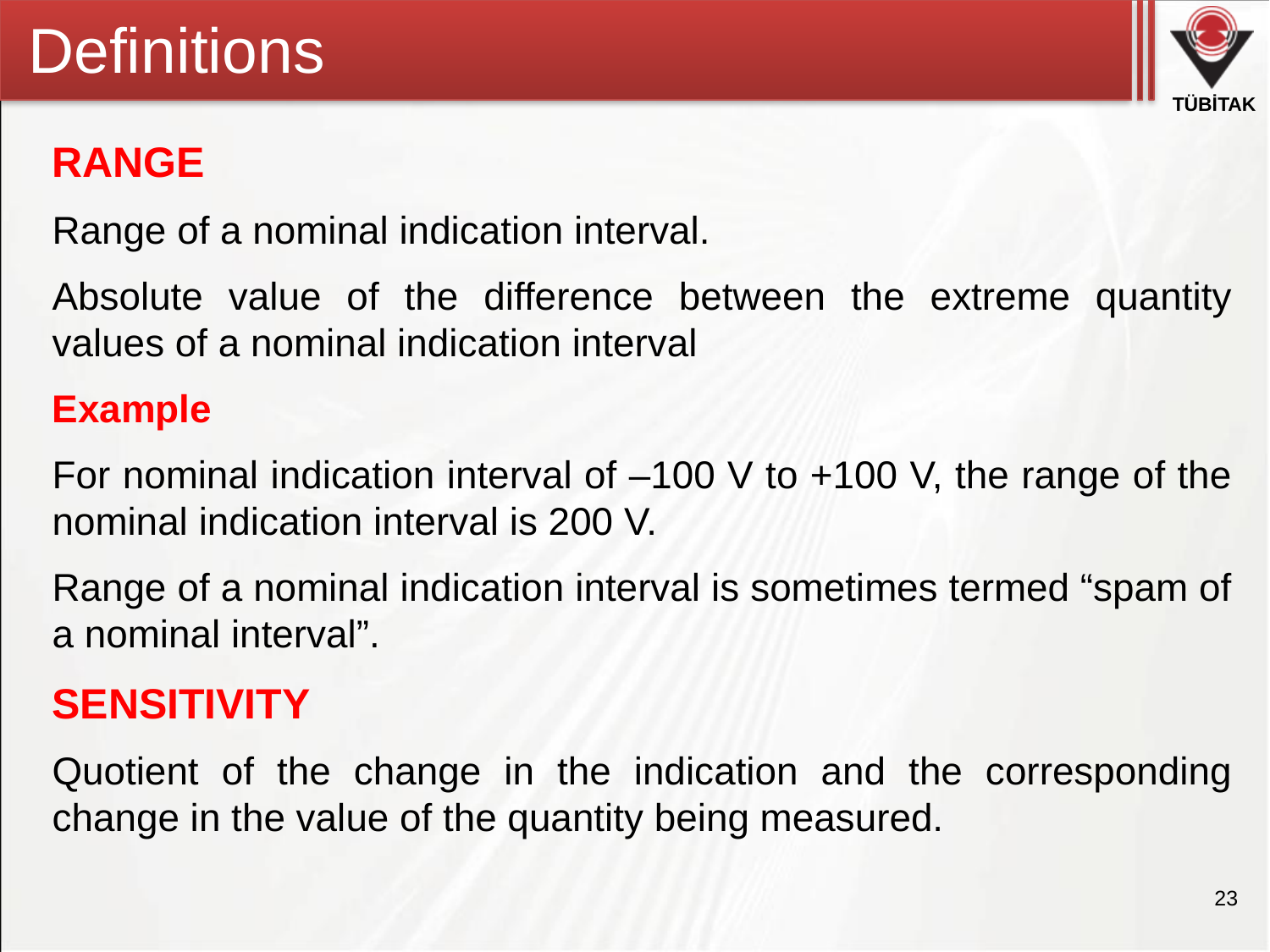

Definitions
RANGE
Range of a nominal indication interval.
Absolute value of the difference between the extreme quantity values of a nominal indication interval
Example
For nominal indication interval of –100 V to +100 V, the range of the nominal indication interval is 200 V.
Range of a nominal indication interval is sometimes termed “spam of a nominal interval”.
SENSITIVITY
Quotient of the change in the indication and the corresponding change in the value of the quantity being measured.

23